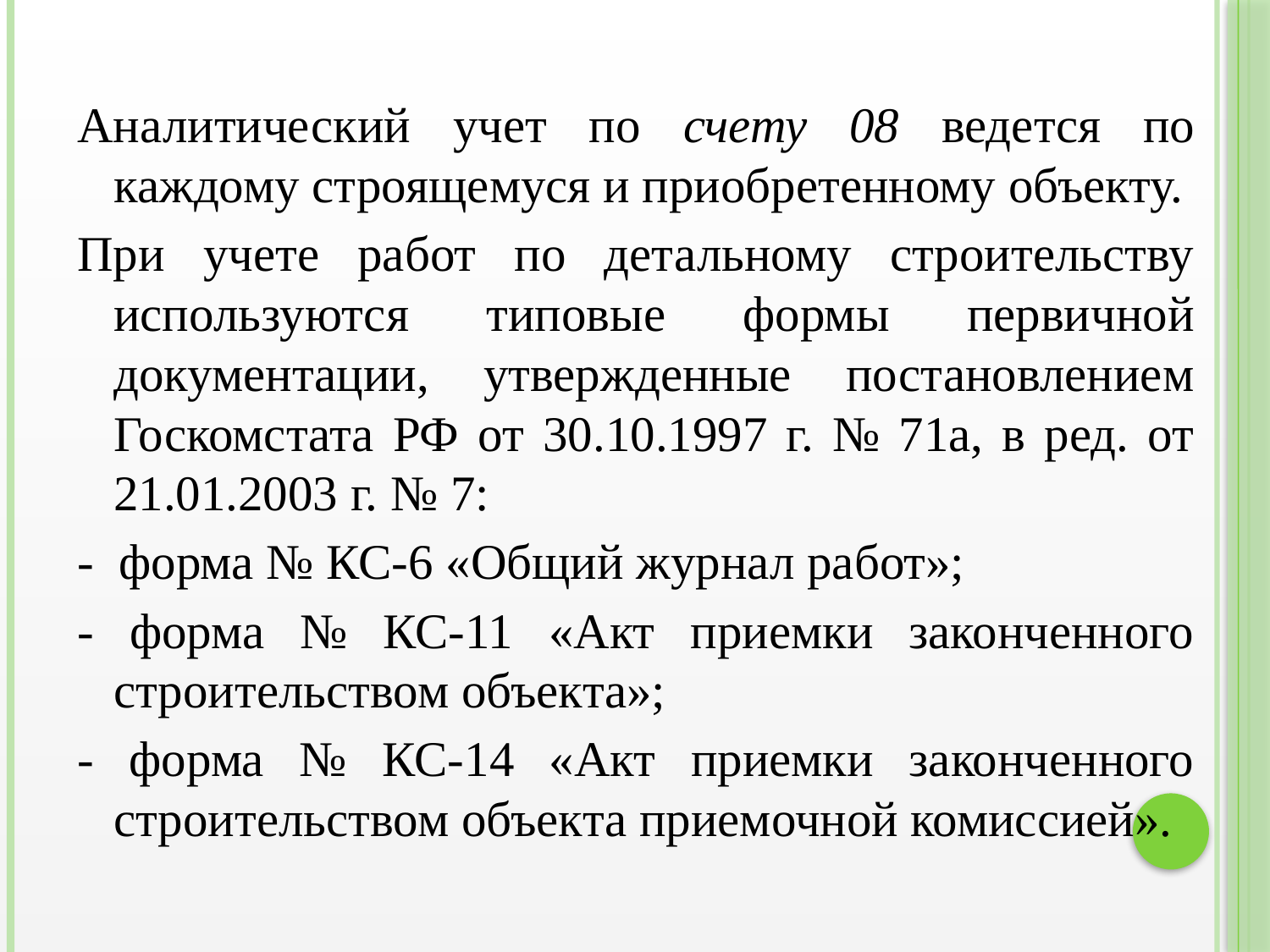

Аналитический учет по счету 08 ведется по каждому строящемуся и приобретенному объекту.
При учете работ по детальному строительству используются типовые формы первичной документации, утвержденные постановлением Госкомстата РФ от 30.10.1997 г. № 71а, в ред. от 21.01.2003 г. № 7:
-  форма № КС-6 «Общий журнал работ»;
- форма № КС-11 «Акт приемки законченного строительством объекта»;
- форма № КС-14 «Акт приемки законченного строительством объекта приемочной комиссией».